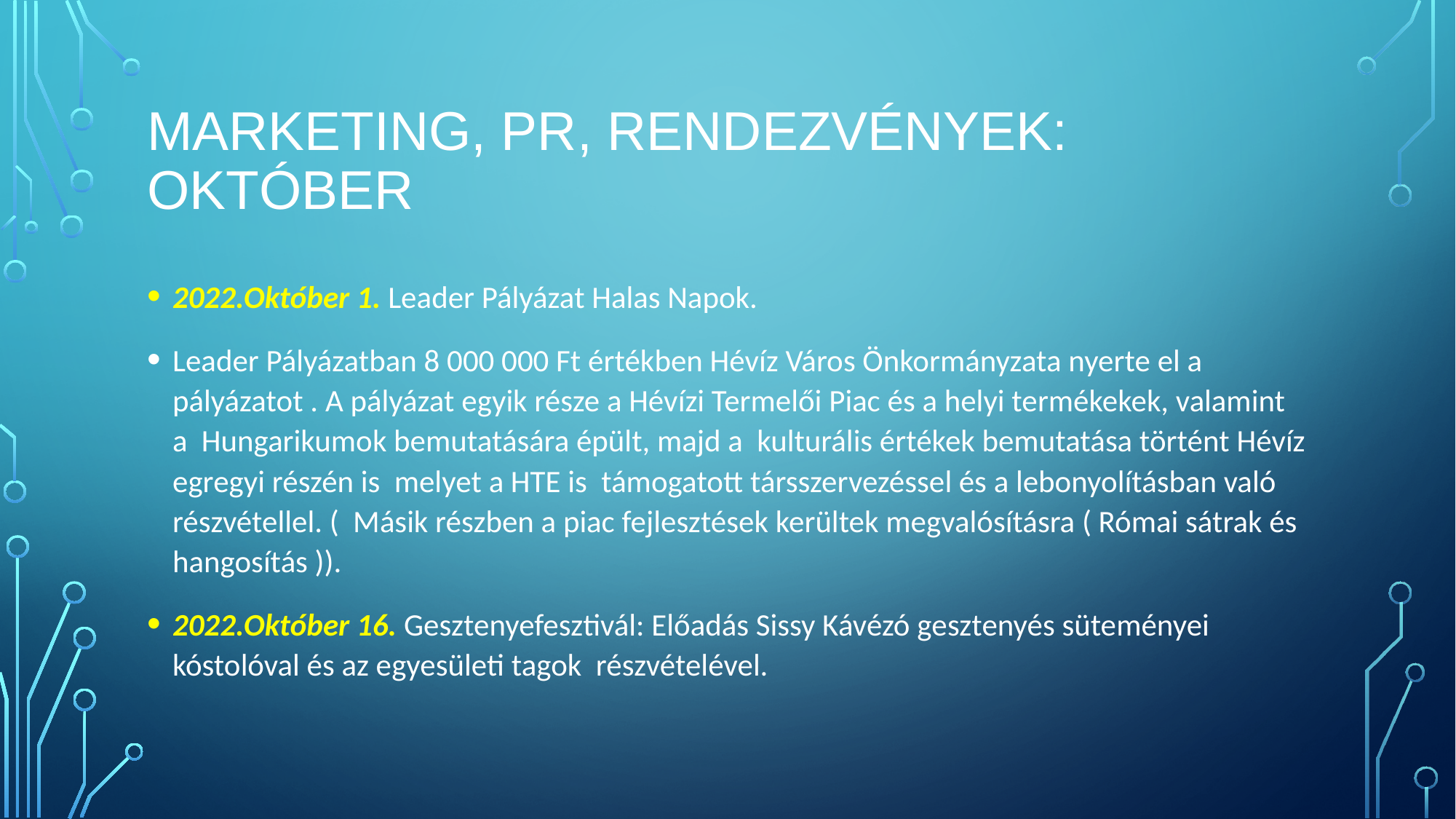

# Marketing, PR, Rendezvények: Október
2022.Október 1. Leader Pályázat Halas Napok.
Leader Pályázatban 8 000 000 Ft értékben Hévíz Város Önkormányzata nyerte el a  pályázatot . A pályázat egyik része a Hévízi Termelői Piac és a helyi termékekek, valamint a  Hungarikumok bemutatására épült, majd a  kulturális értékek bemutatása történt Hévíz egregyi részén is  melyet a HTE is  támogatott társszervezéssel és a lebonyolításban való részvétellel. (  Másik részben a piac fejlesztések kerültek megvalósításra ( Római sátrak és hangosítás )).
2022.Október 16. Gesztenyefesztivál: Előadás Sissy Kávézó gesztenyés süteményei kóstolóval és az egyesületi tagok  részvételével.